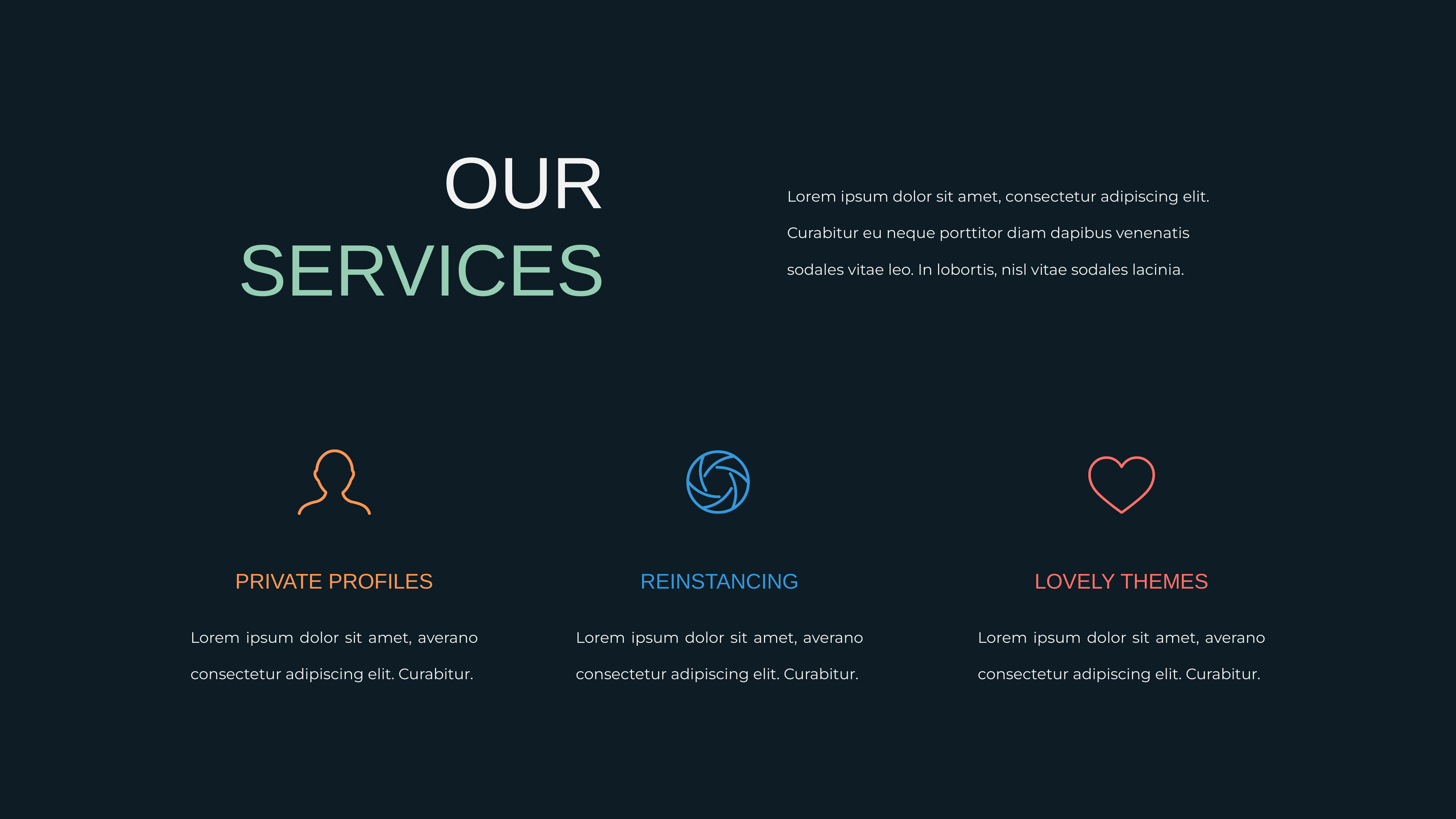

OUR
SERVICES
Lorem ipsum dolor sit amet, consectetur adipiscing elit. Curabitur eu neque porttitor diam dapibus venenatis sodales vitae leo. In lobortis, nisl vitae sodales lacinia.

PRIVATE PROFILES
REINSTANCING
LOVELY THEMES
Lorem ipsum dolor sit amet, averano consectetur adipiscing elit. Curabitur.
Lorem ipsum dolor sit amet, averano consectetur adipiscing elit. Curabitur.
Lorem ipsum dolor sit amet, averano consectetur adipiscing elit. Curabitur.